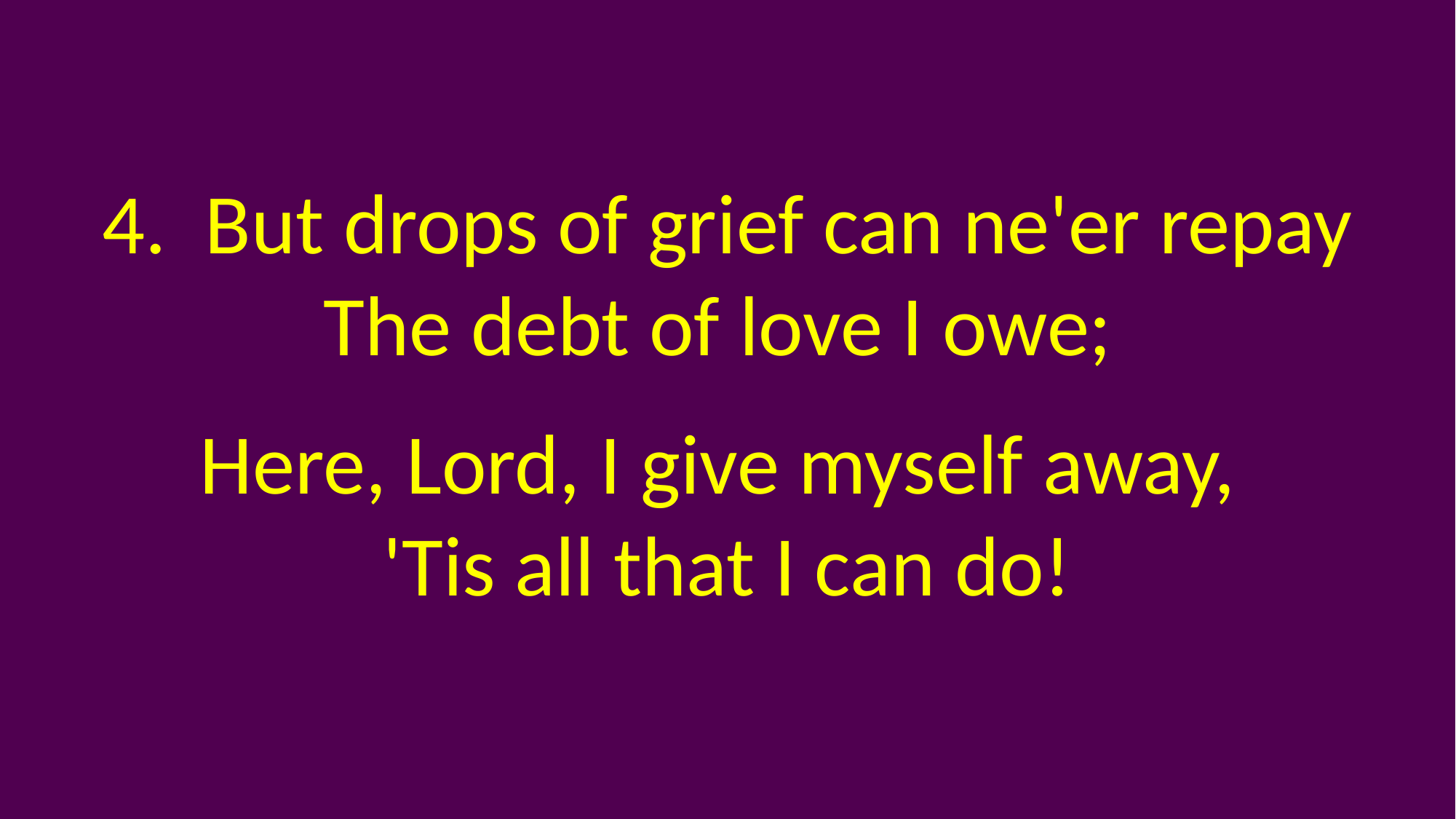

4.  But drops of grief can ne'er repay
The debt of love I owe;
Here, Lord, I give myself away,
'Tis all that I can do!